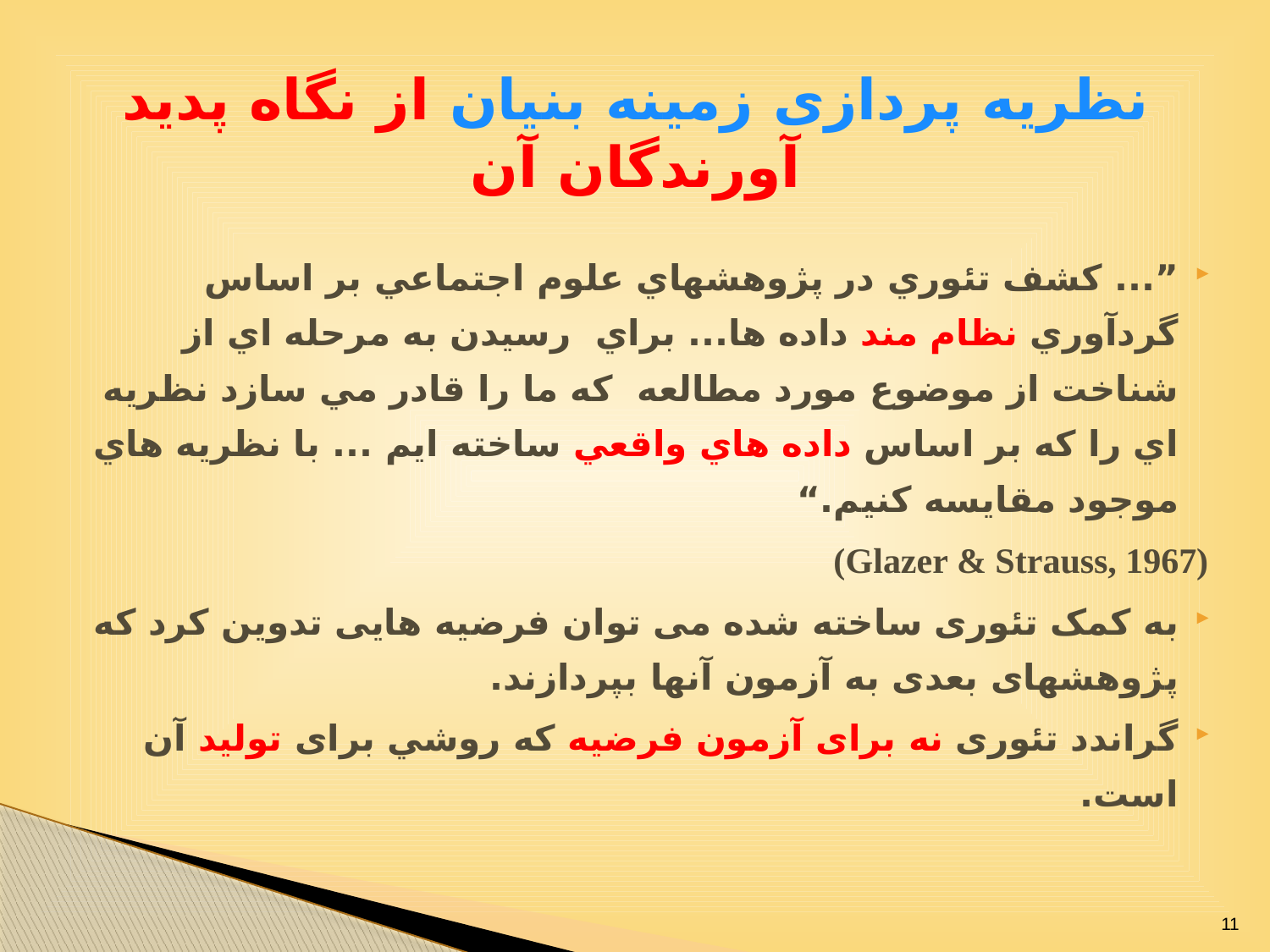

# نظریه پردازی زمینه بنیان از نگاه پديد آورندگان آن
	”... کشف تئوري در پژوهشهاي علوم اجتماعي بر اساس گردآوري نظام مند داده ها... براي  رسيدن به مرحله اي از شناخت از موضوع مورد مطالعه  که ما را قادر مي سازد نظريه اي را که بر اساس داده هاي واقعي ساخته ايم ... با نظريه هاي موجود مقايسه کنيم.“
(Glazer & Strauss, 1967)
به کمک تئوری ساخته شده می توان فرضیه هایی تدوین کرد که پژوهشهای بعدی به آزمون آنها بپردازند.
گراندد تئوری نه برای آزمون فرضیه که روشي برای تولید آن است.

11